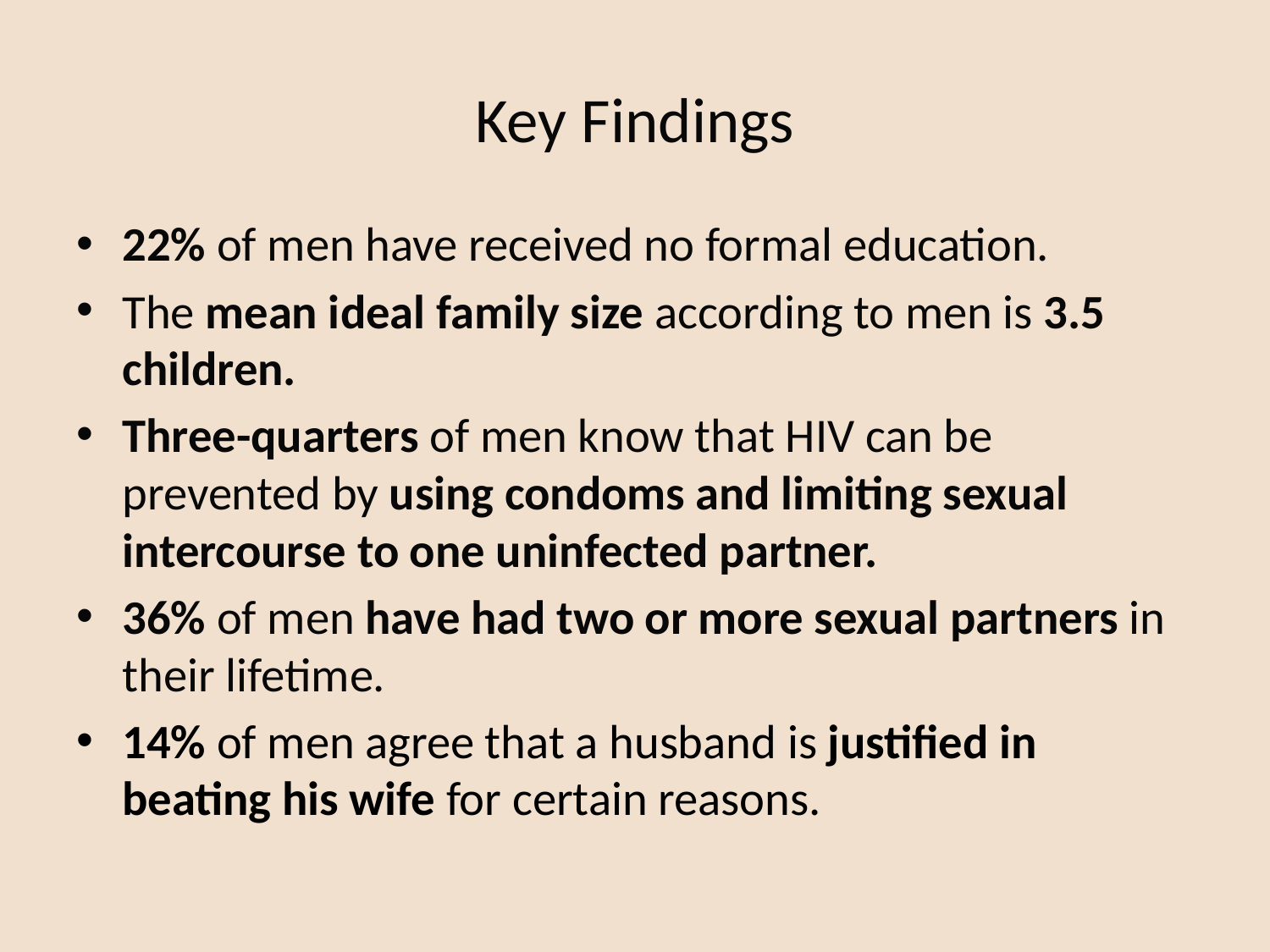

# Key Findings
22% of men have received no formal education.
The mean ideal family size according to men is 3.5 children.
Three-quarters of men know that HIV can be prevented by using condoms and limiting sexual intercourse to one uninfected partner.
36% of men have had two or more sexual partners in their lifetime.
14% of men agree that a husband is justified in beating his wife for certain reasons.